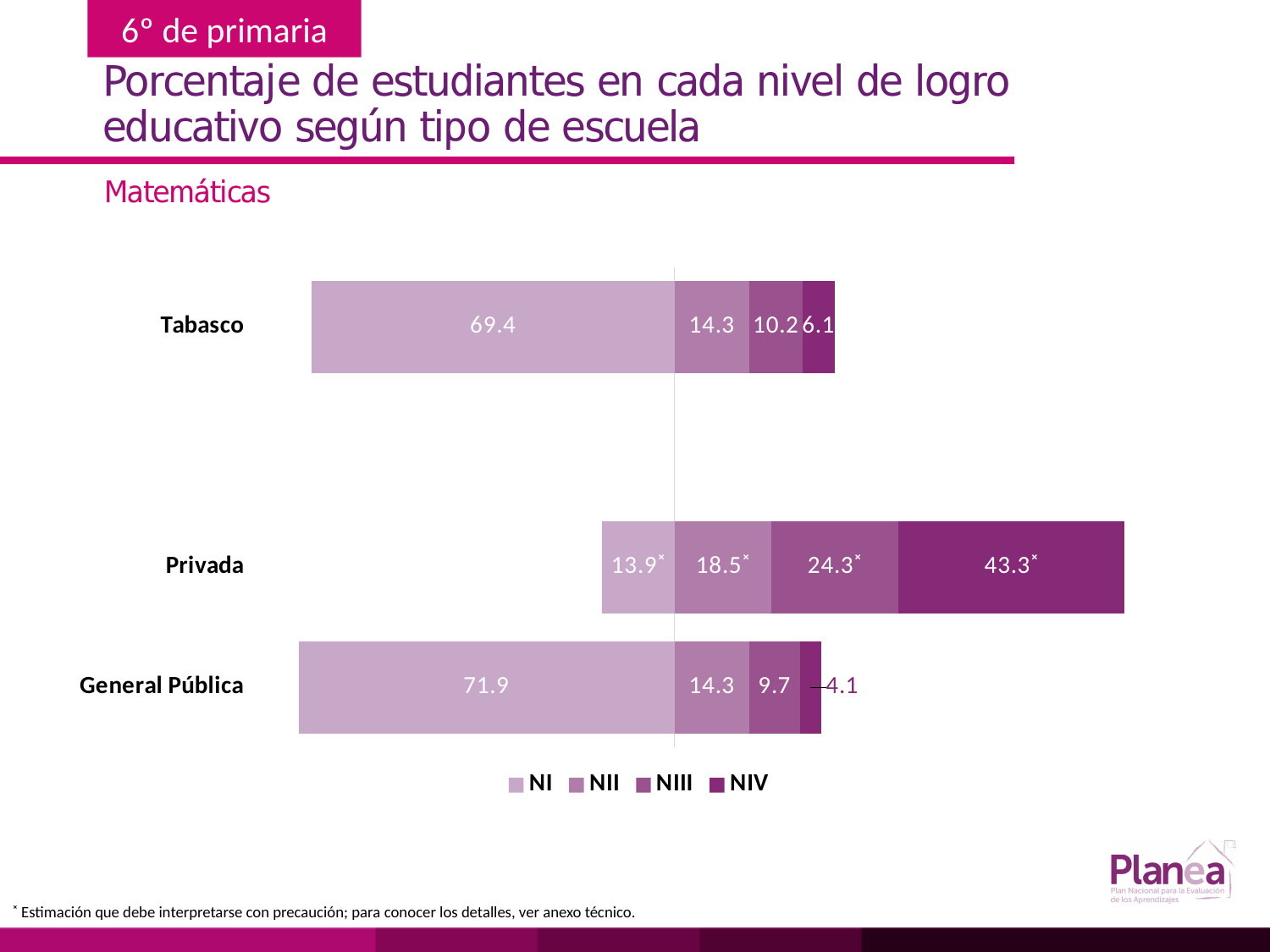

# Porcentaje de estudiantes en cada nivel de logro educativo según tipo de escuela

Matemáticas

### Chart

| Category |  |  |  |  |
|---|---|---|---|---|
| General Pública | -71.9 | 14.3 | 9.7 | 4.1 |
| Privada | -13.9 | 18.5 | 24.3 | 43.3 |
|  | None | None | None | None |
| Tabasco | -69.4 | 14.3 | 10.2 | 6.1 |
˟ Estimación que debe interpretarse con precaución; para conocer los detalles, ver anexo técnico.